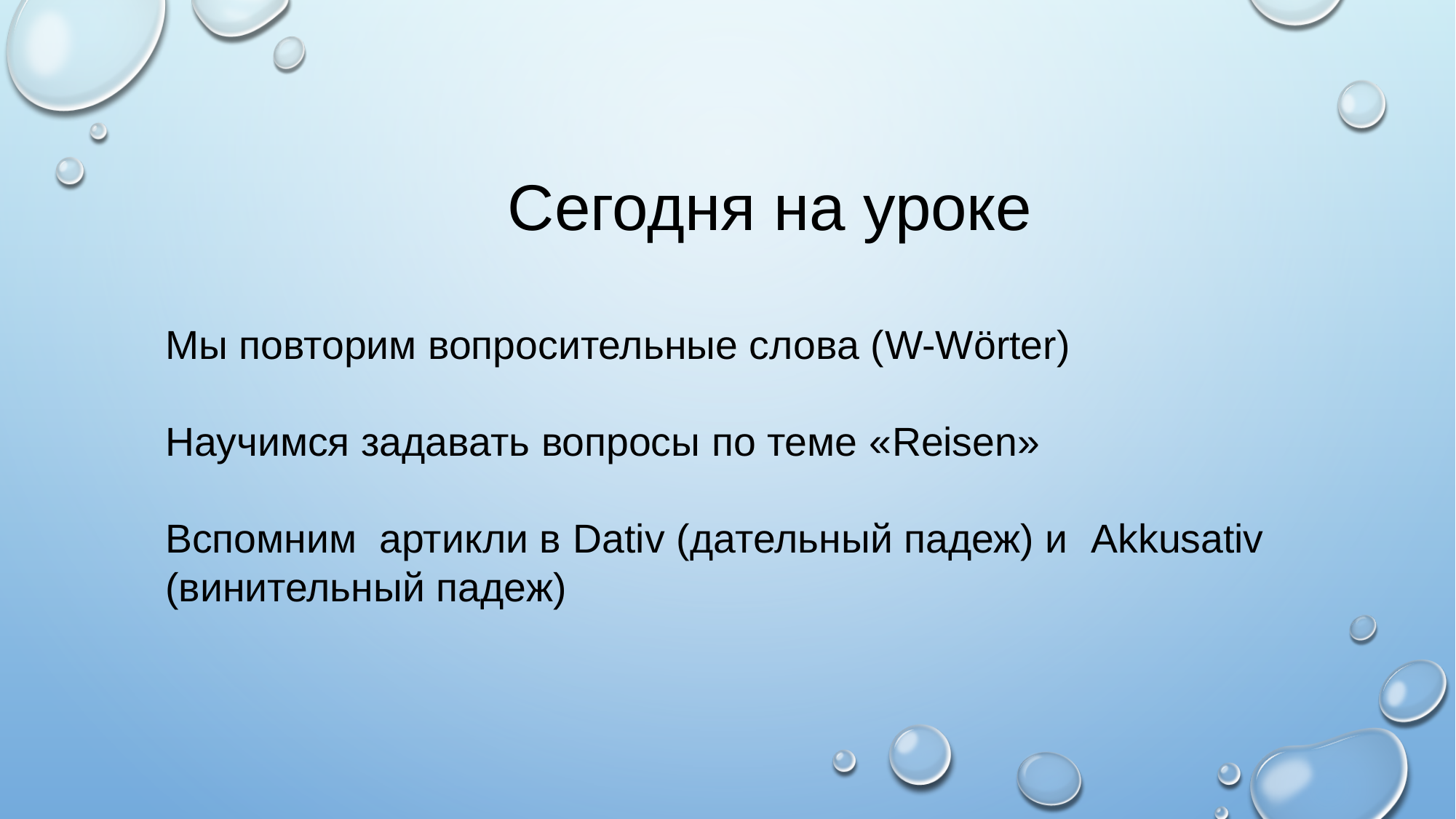

Сегодня на уроке
Мы повторим вопросительные слова (W-Wörter)

Научимся задавать вопросы по теме «Reisen»

Вспомним  артикли в Dativ (дательный падеж) и  Akkusativ (винительный падеж)